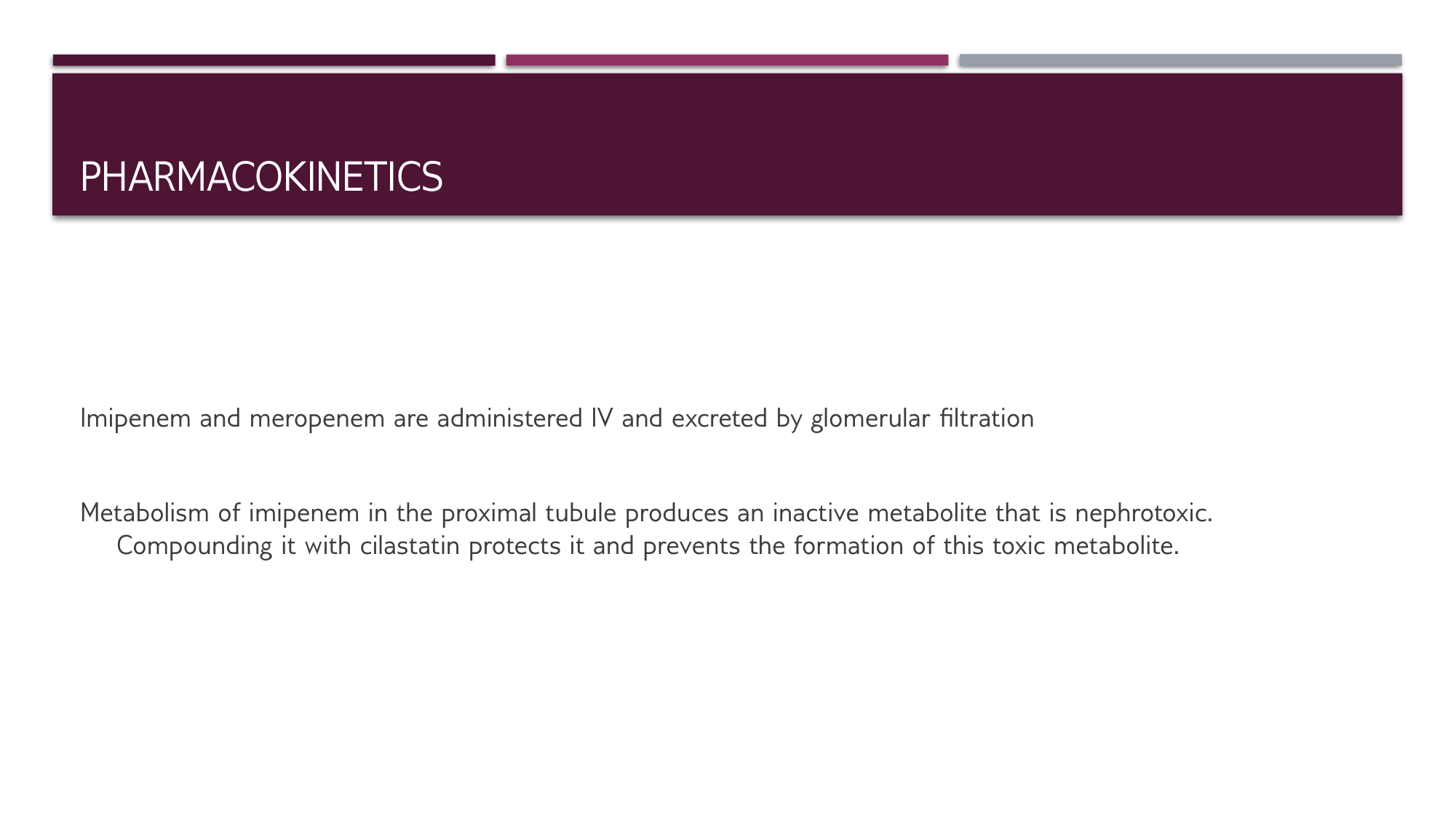

# Pharmacokinetics
Imipenem and meropenem are administered IV and excreted by glomerular filtration

Metabolism of imipenem in the proximal tubule produces an inactive metabolite that is nephrotoxic. Compounding it with cilastatin protects it and prevents the formation of this toxic metabolite.